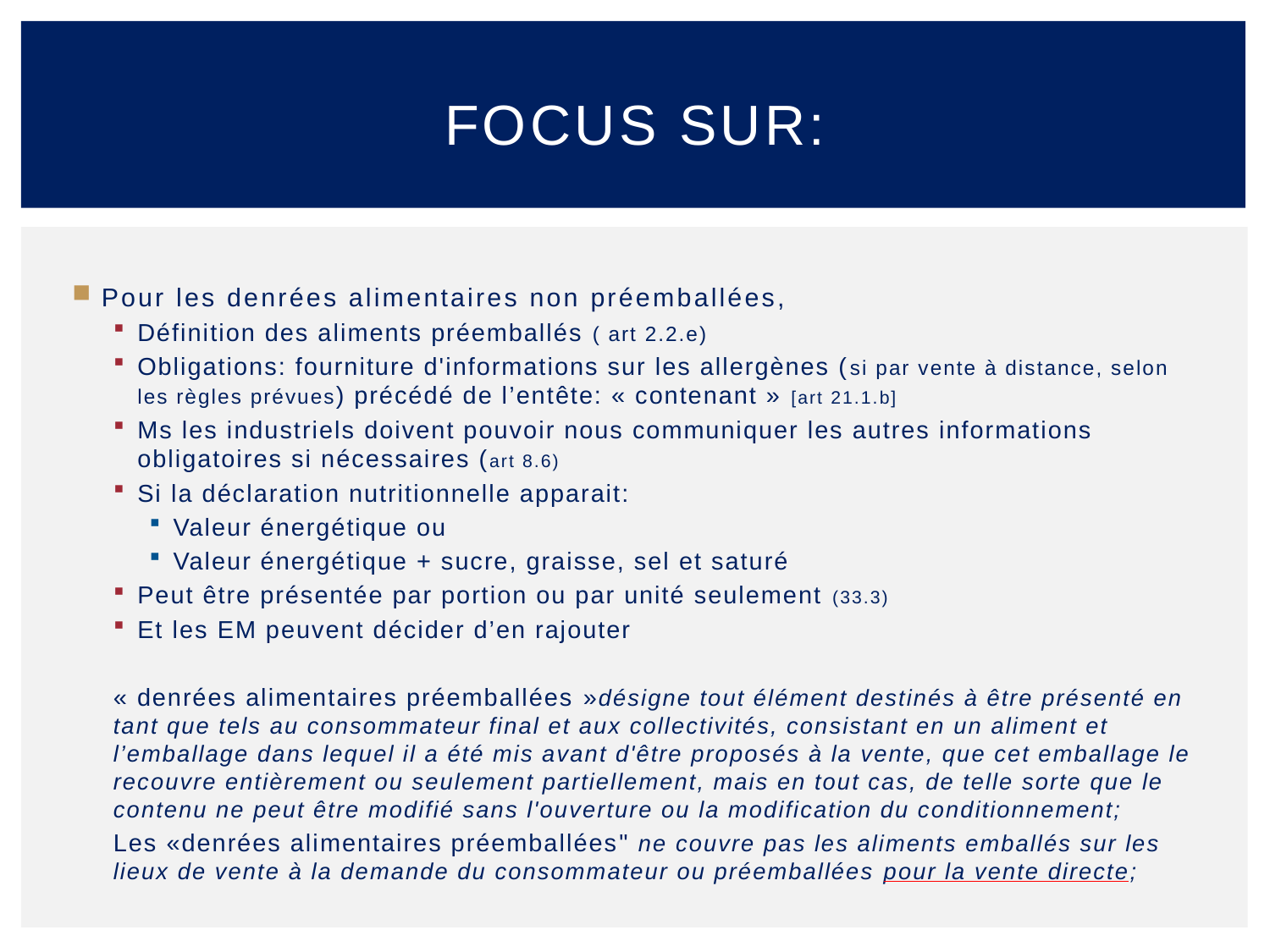

# Focus sur:

Pour les denrées alimentaires non préemballées,
Définition des aliments préemballés ( art 2.2.e)
Obligations: fourniture d'informations sur les allergènes (si par vente à distance, selon les règles prévues) précédé de l’entête: « contenant » [art 21.1.b]
Ms les industriels doivent pouvoir nous communiquer les autres informations obligatoires si nécessaires (art 8.6)
Si la déclaration nutritionnelle apparait:
Valeur énergétique ou
Valeur énergétique + sucre, graisse, sel et saturé
Peut être présentée par portion ou par unité seulement (33.3)
Et les EM peuvent décider d’en rajouter

« denrées alimentaires préemballées »désigne tout élément destinés à être présenté en tant que tels au consommateur final et aux collectivités, consistant en un aliment et l’emballage dans lequel il a été mis avant d'être proposés à la vente, que cet emballage le recouvre entièrement ou seulement partiellement, mais en tout cas, de telle sorte que le contenu ne peut être modifié sans l'ouverture ou la modification du conditionnement;
Les «denrées alimentaires préemballées" ne couvre pas les aliments emballés sur les lieux de vente à la demande du consommateur ou préemballées pour la vente directe;